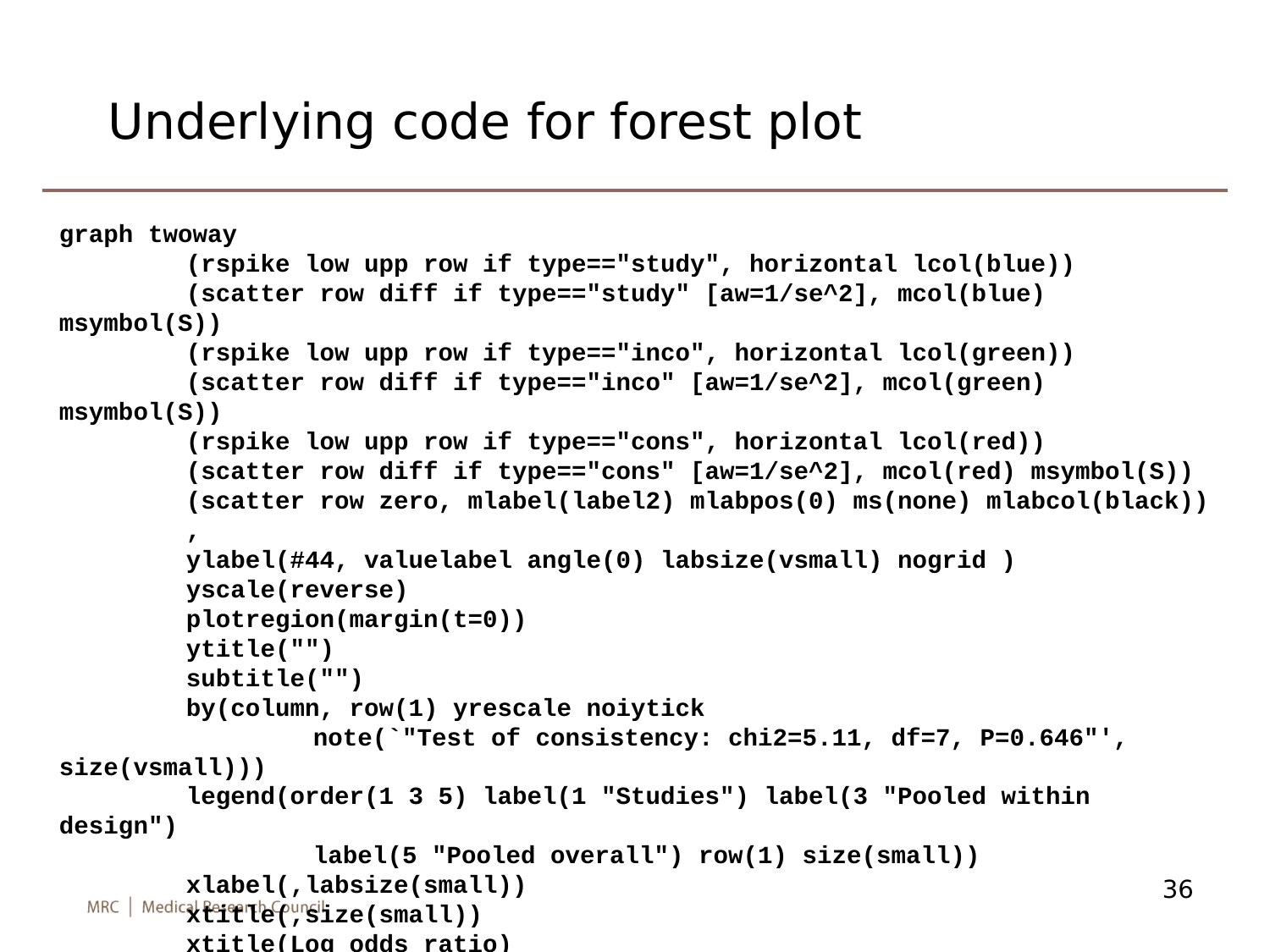

# Underlying code for forest plot
graph twoway
	(rspike low upp row if type=="study", horizontal lcol(blue))
	(scatter row diff if type=="study" [aw=1/se^2], mcol(blue) msymbol(S))
	(rspike low upp row if type=="inco", horizontal lcol(green))
	(scatter row diff if type=="inco" [aw=1/se^2], mcol(green) msymbol(S))
	(rspike low upp row if type=="cons", horizontal lcol(red))
	(scatter row diff if type=="cons" [aw=1/se^2], mcol(red) msymbol(S))
	(scatter row zero, mlabel(label2) mlabpos(0) ms(none) mlabcol(black))
	,
	ylabel(#44, valuelabel angle(0) labsize(vsmall) nogrid )
	yscale(reverse)
	plotregion(margin(t=0))
	ytitle("")
	subtitle("")
	by(column, row(1) yrescale noiytick
		note(`"Test of consistency: chi2=5.11, df=7, P=0.646"', size(vsmall)))
	legend(order(1 3 5) label(1 "Studies") label(3 "Pooled within design")
		label(5 "Pooled overall") row(1) size(small))
	xlabel(,labsize(small))
	xtitle(,size(small))
	xtitle(Log odds ratio)
;

36